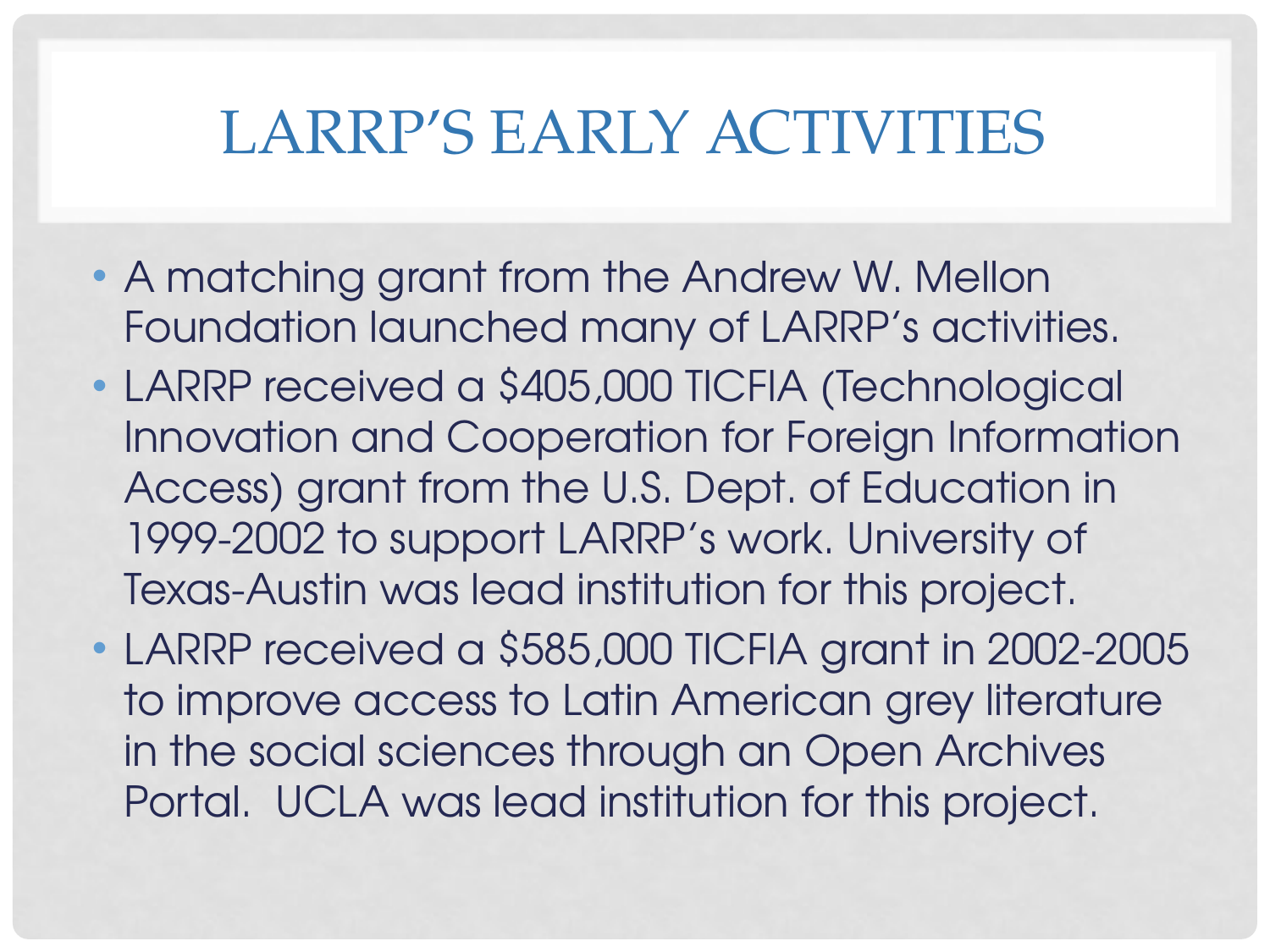

# LARRP’s early activities
A matching grant from the Andrew W. Mellon Foundation launched many of LARRP’s activities.
LARRP received a $405,000 TICFIA (Technological Innovation and Cooperation for Foreign Information Access) grant from the U.S. Dept. of Education in 1999-2002 to support LARRP’s work. University of Texas-Austin was lead institution for this project.
LARRP received a $585,000 TICFIA grant in 2002-2005 to improve access to Latin American grey literature in the social sciences through an Open Archives Portal.  UCLA was lead institution for this project.